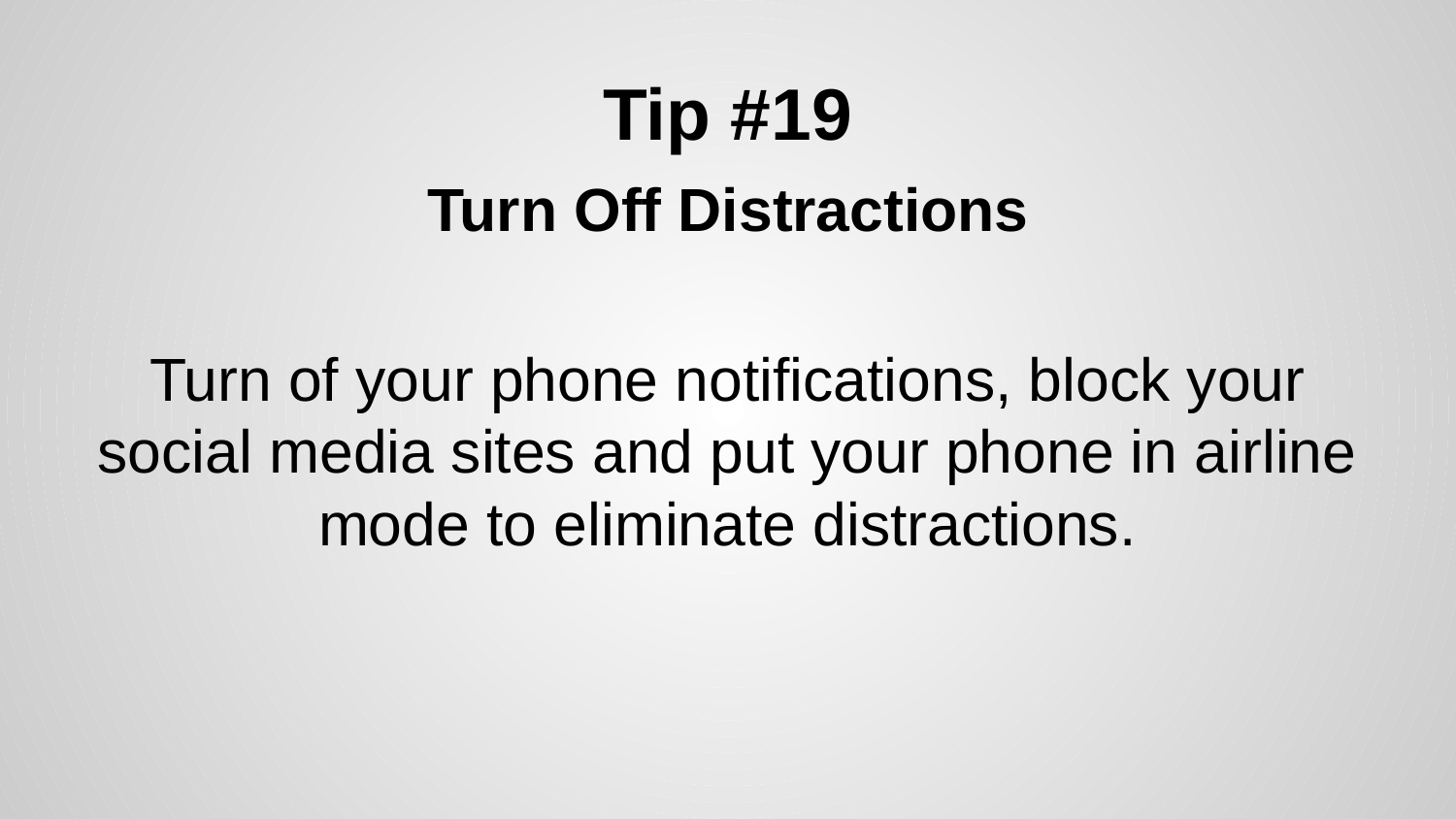

# Tip #19

Turn Off Distractions

Turn of your phone notifications, block your social media sites and put your phone in airline mode to eliminate distractions.